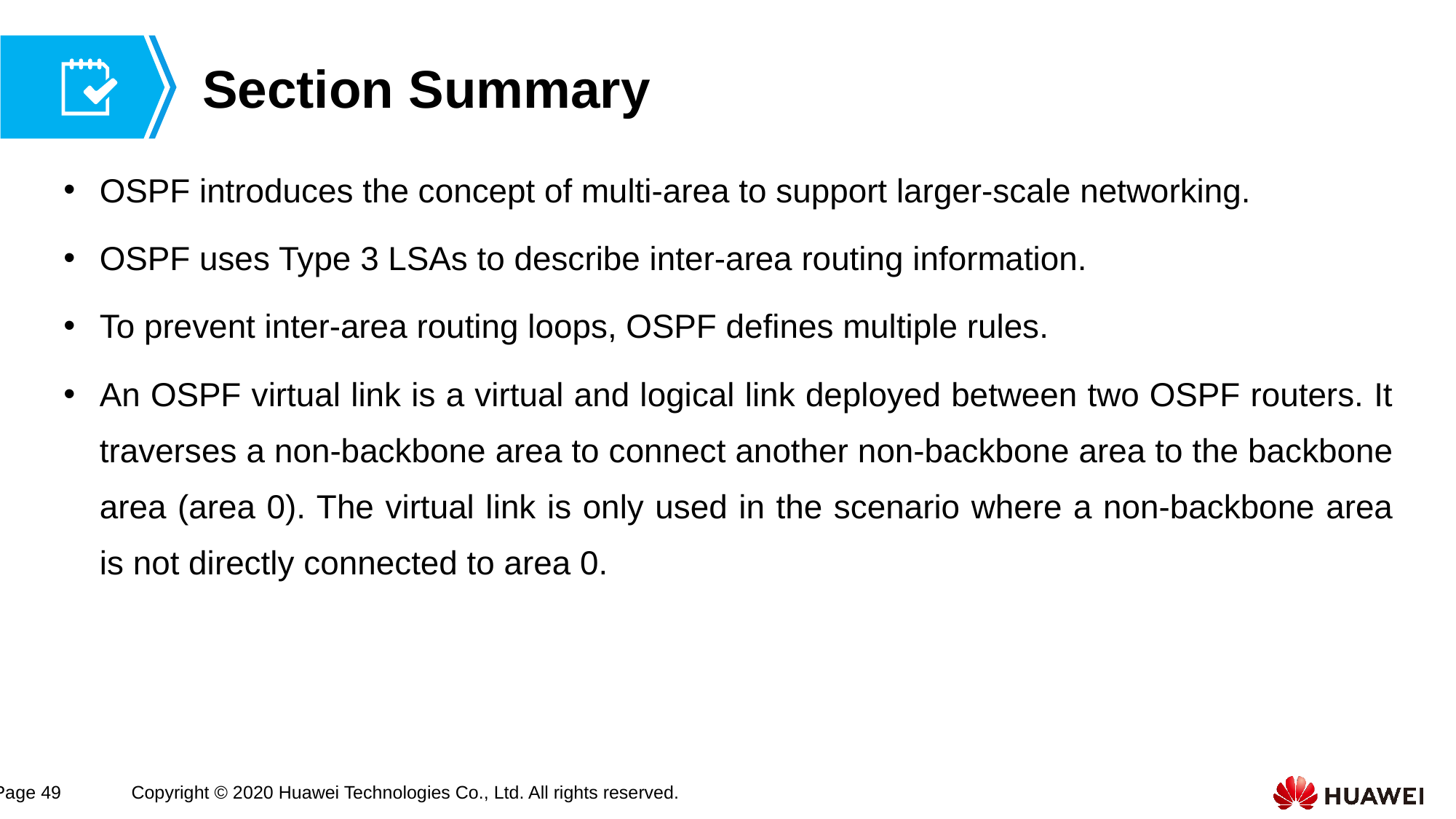

OSPF introduces the concept of multi-area to support larger-scale networking.
OSPF uses Type 3 LSAs to describe inter-area routing information.
To prevent inter-area routing loops, OSPF defines multiple rules.
An OSPF virtual link is a virtual and logical link deployed between two OSPF routers. It traverses a non-backbone area to connect another non-backbone area to the backbone area (area 0). The virtual link is only used in the scenario where a non-backbone area is not directly connected to area 0.